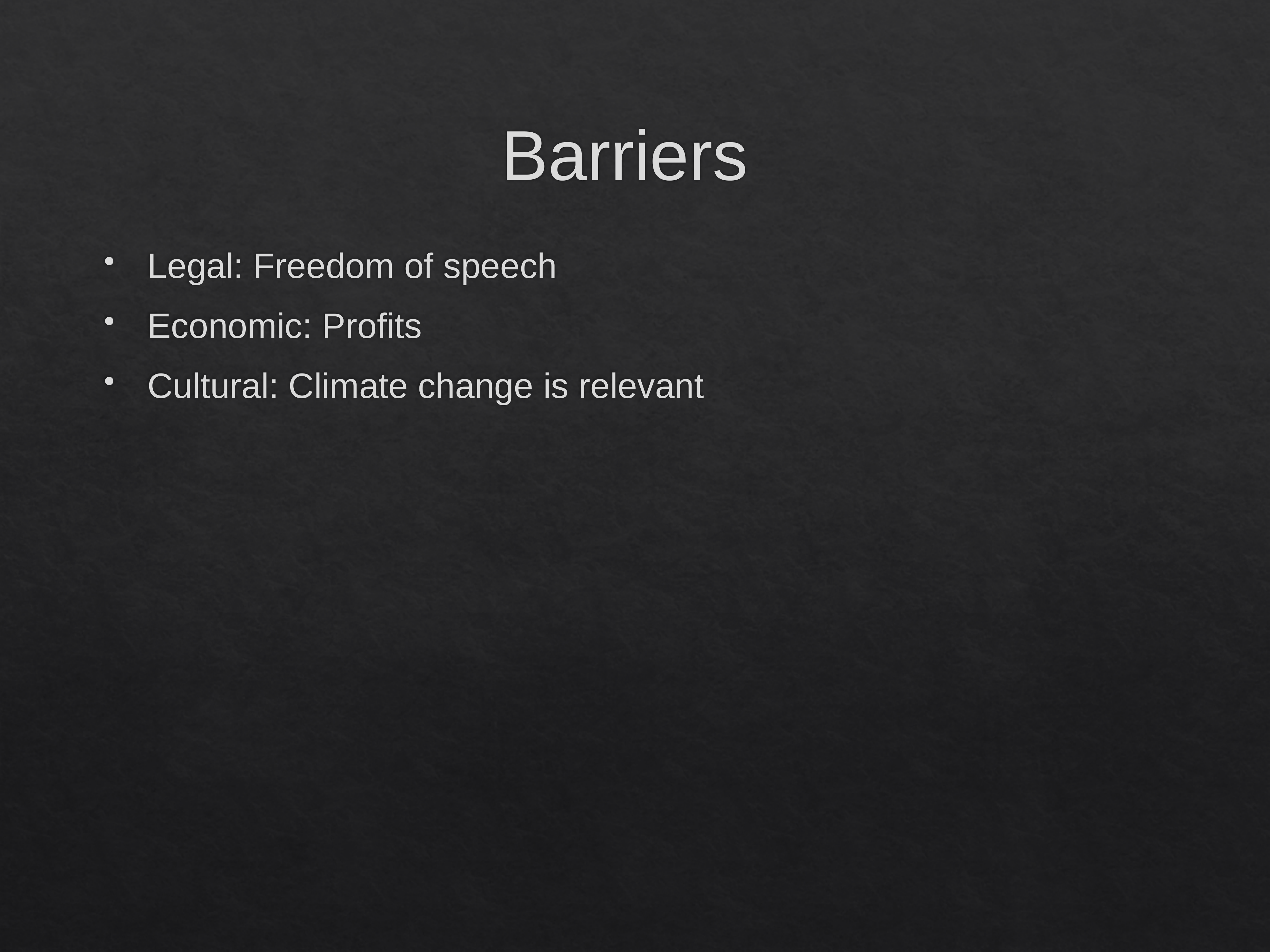

# Barriers
Legal: Freedom of speech
Economic: Profits
Cultural: Climate change is relevant